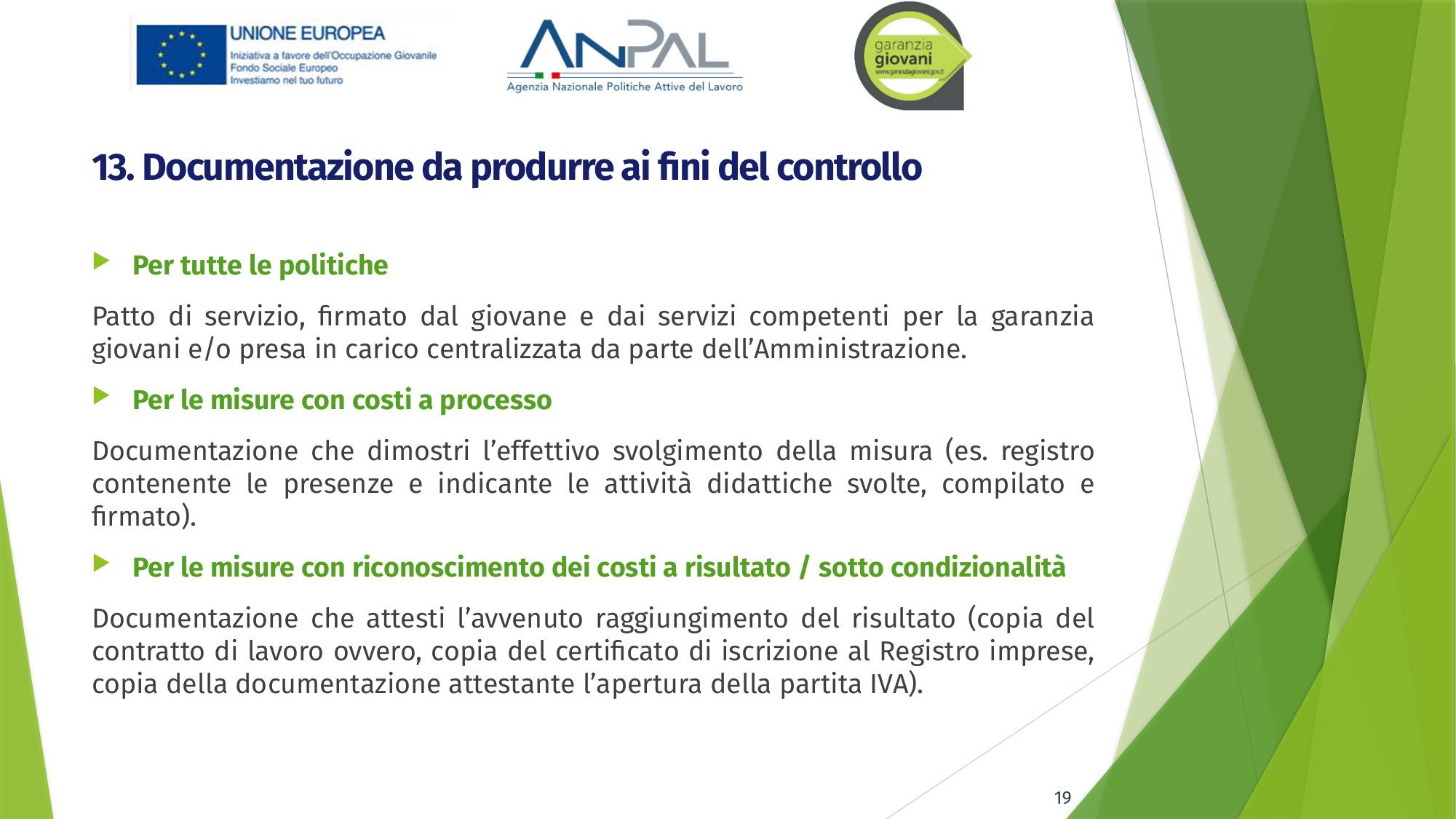

# 13. Documentazione da produrre ai fini del controllo
Per tutte le politiche
Patto di servizio, firmato dal giovane e dai servizi competenti per la garanzia giovani e/o presa in carico centralizzata da parte dell’Amministrazione.
Per le misure con costi a processo
Documentazione che dimostri l’effettivo svolgimento della misura (es. registro contenente le presenze e indicante le attività didattiche svolte, compilato e firmato).
Per le misure con riconoscimento dei costi a risultato / sotto condizionalità
Documentazione che attesti l’avvenuto raggiungimento del risultato (copia del contratto di lavoro ovvero, copia del certificato di iscrizione al Registro imprese, copia della documentazione attestante l’apertura della partita IVA).